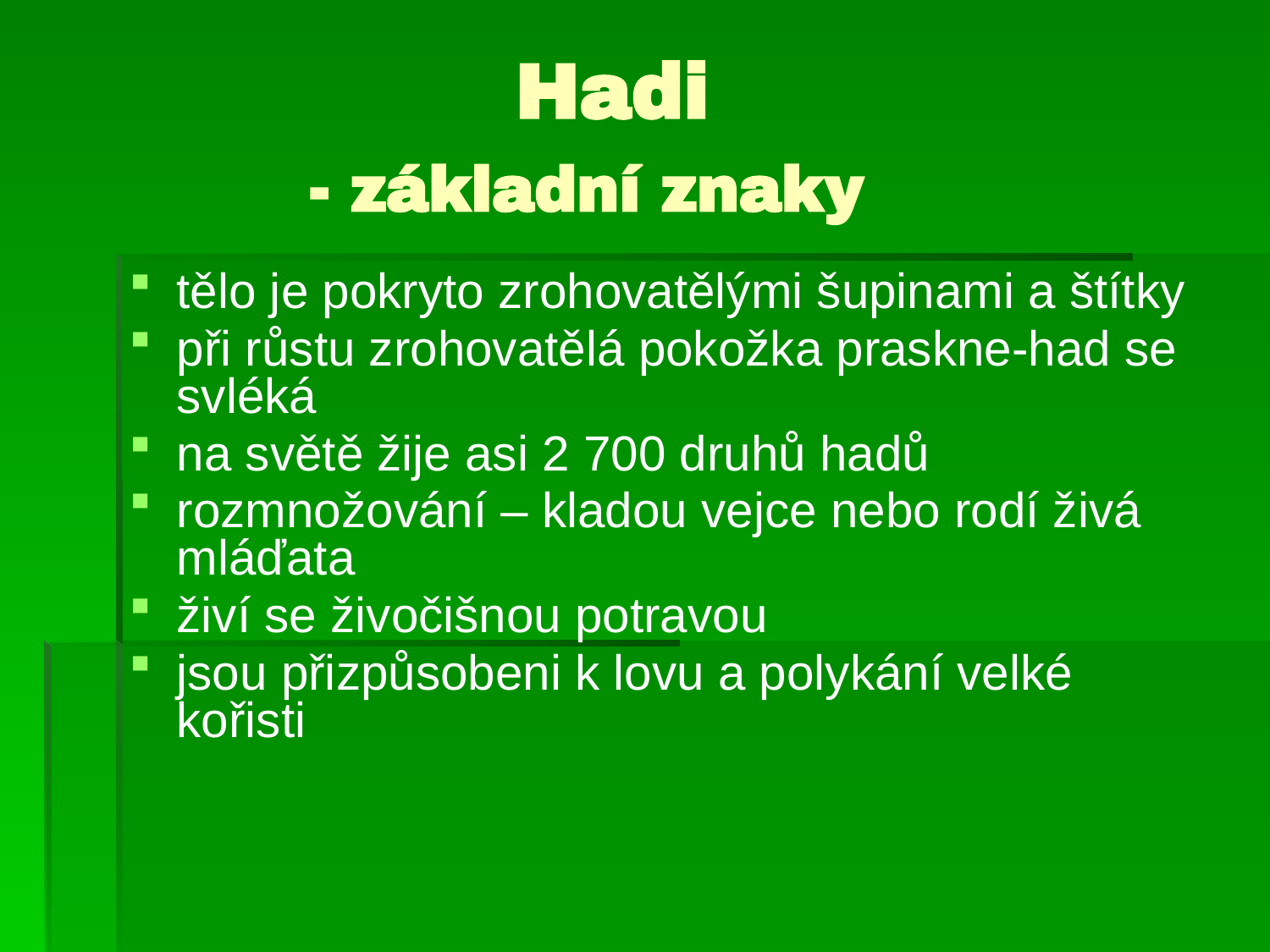

# Hadi - základní znaky
tělo je pokryto zrohovatělými šupinami a štítky
při růstu zrohovatělá pokožka praskne-had se svléká
na světě žije asi 2 700 druhů hadů
rozmnožování – kladou vejce nebo rodí živá mláďata
živí se živočišnou potravou
jsou přizpůsobeni k lovu a polykání velké kořisti